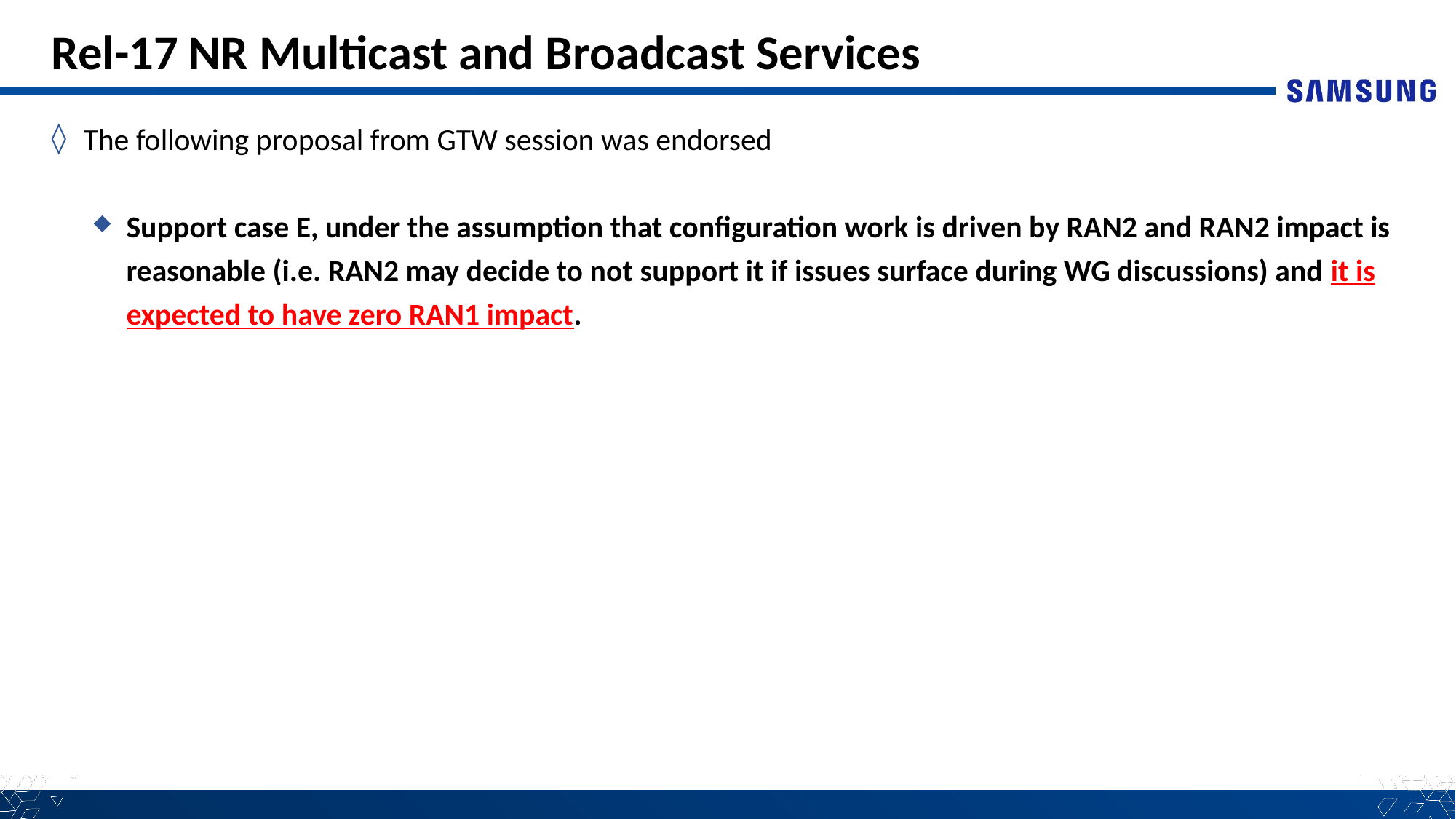

# Rel-17 NR Multicast and Broadcast Services
The following proposal from GTW session was endorsed

Support case E, under the assumption that configuration work is driven by RAN2 and RAN2 impact is reasonable (i.e. RAN2 may decide to not support it if issues surface during WG discussions) and it is expected to have zero RAN1 impact.